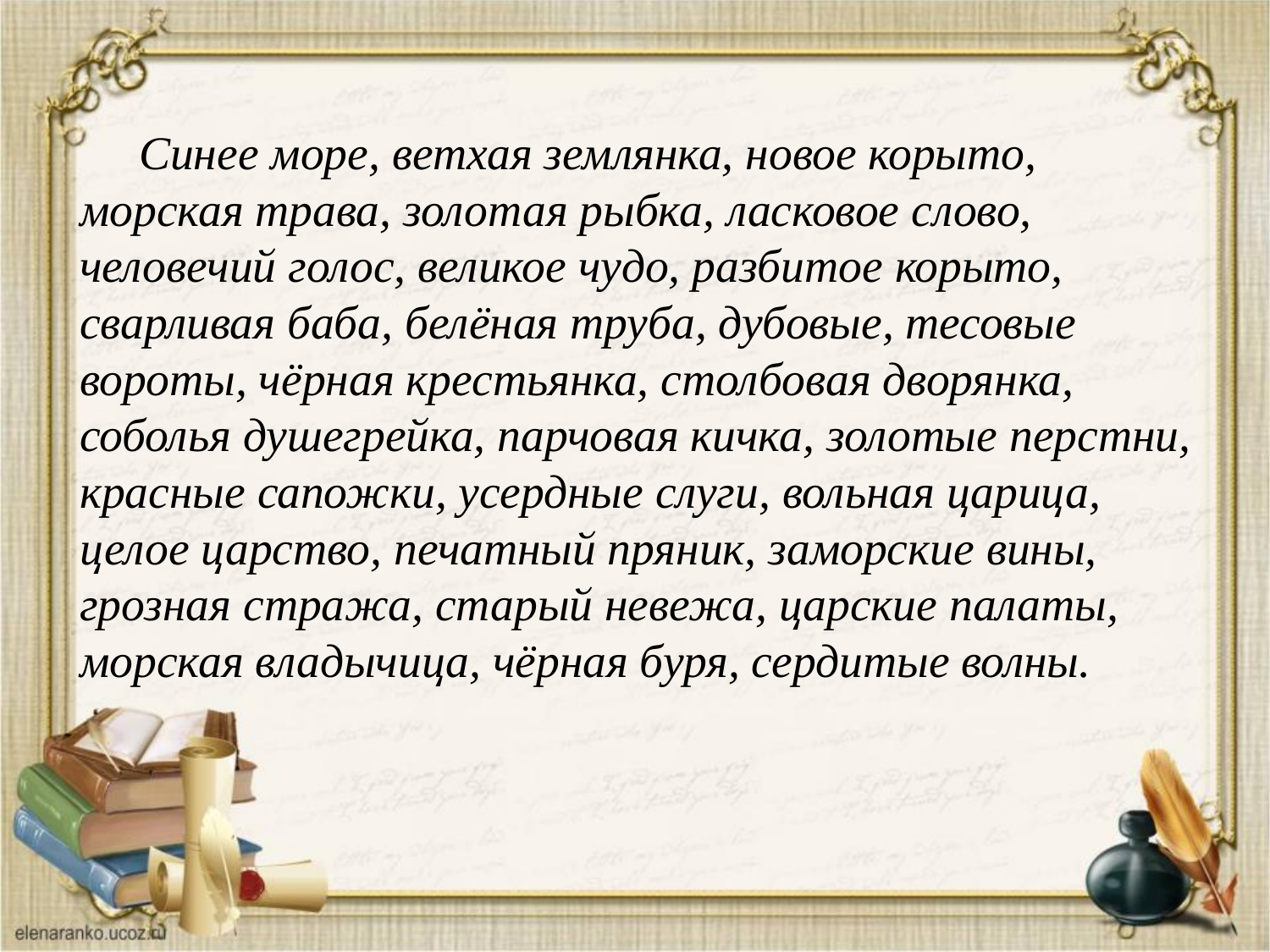

#
     Синее море, ветхая землянка, новое корыто, морская трава, золотая рыбка, ласковое слово, человечий голос, великое чудо, разбитое корыто, сварливая баба, белёная труба, дубовые, тесовые вороты, чёрная крестьянка, столбовая дворянка, соболья душегрейка, парчовая кичка, золотые перстни, красные сапожки, усердные слуги, вольная царица, целое царство, печатный пряник, заморские вины, грозная стража, старый невежа, царские палаты, морская владычица, чёрная буря, сердитые волны.